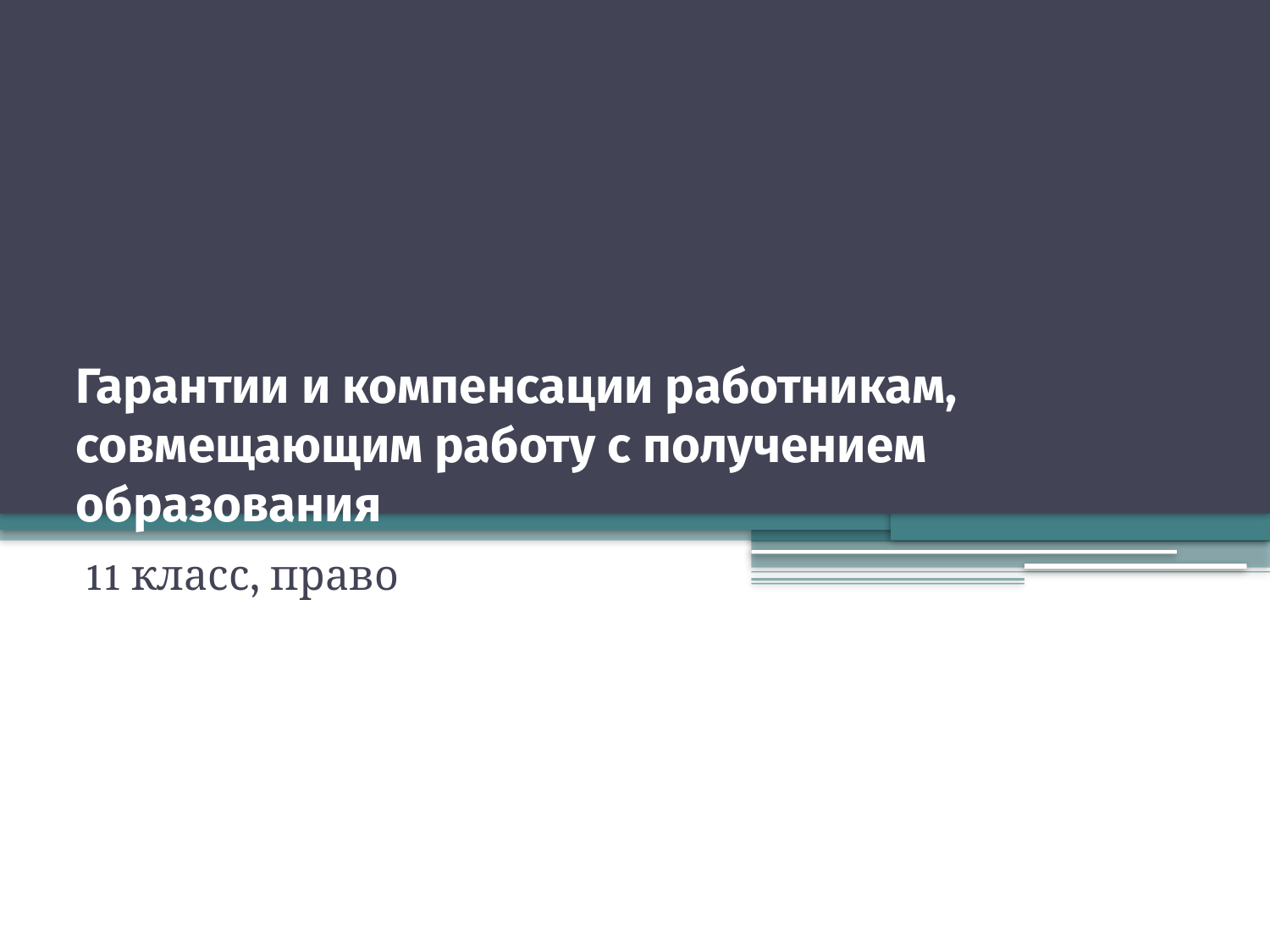

# Гарантии и компенсации работникам, совмещающим работу с получением образования
11 класс, право